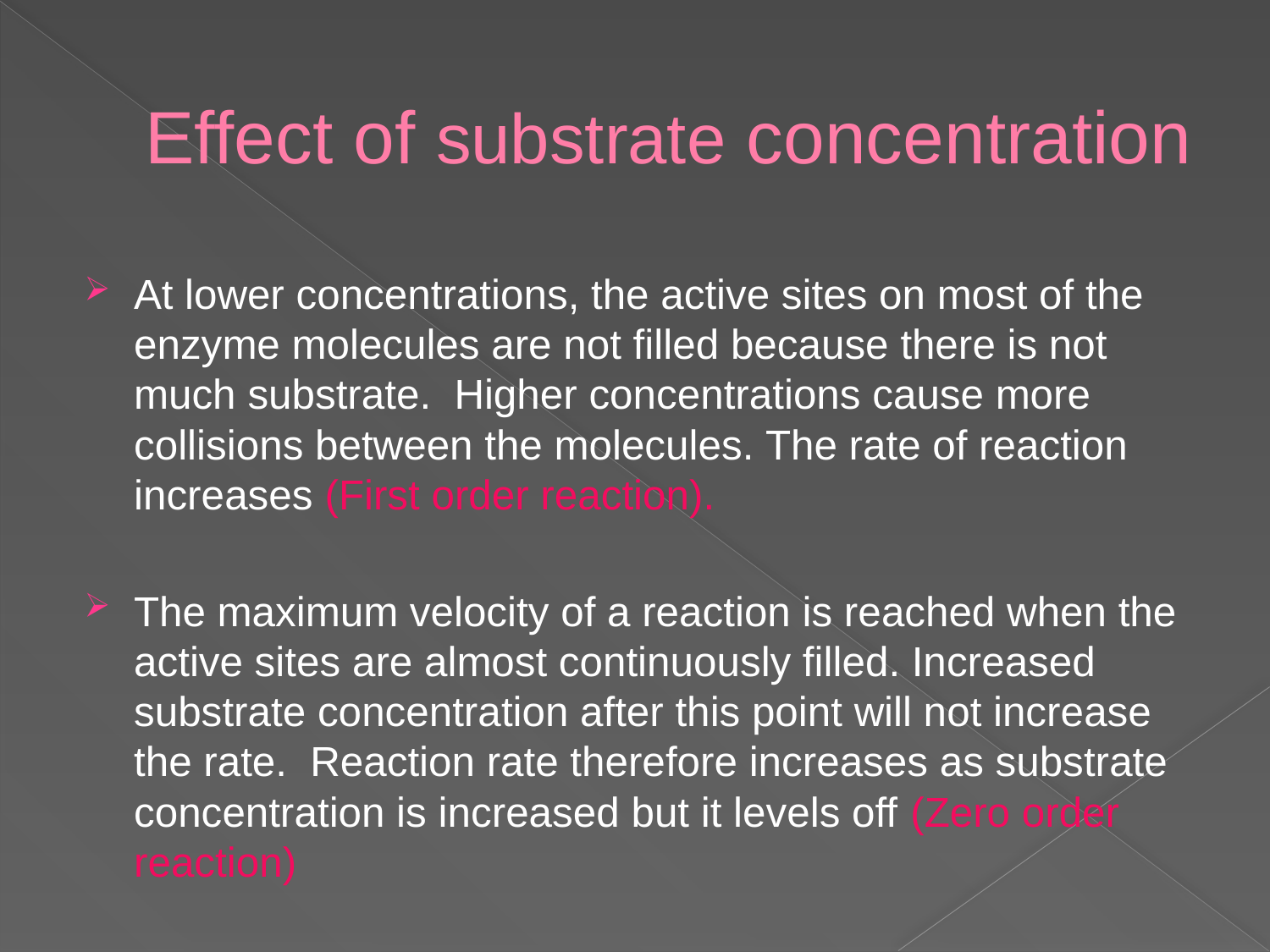

# Effect of substrate concentration
At lower concentrations, the active sites on most of the enzyme molecules are not filled because there is not much substrate.  Higher concentrations cause more collisions between the molecules. The rate of reaction increases (First order reaction).

The maximum velocity of a reaction is reached when the active sites are almost continuously filled. Increased substrate concentration after this point will not increase the rate.  Reaction rate therefore increases as substrate concentration is increased but it levels off (Zero order reaction)